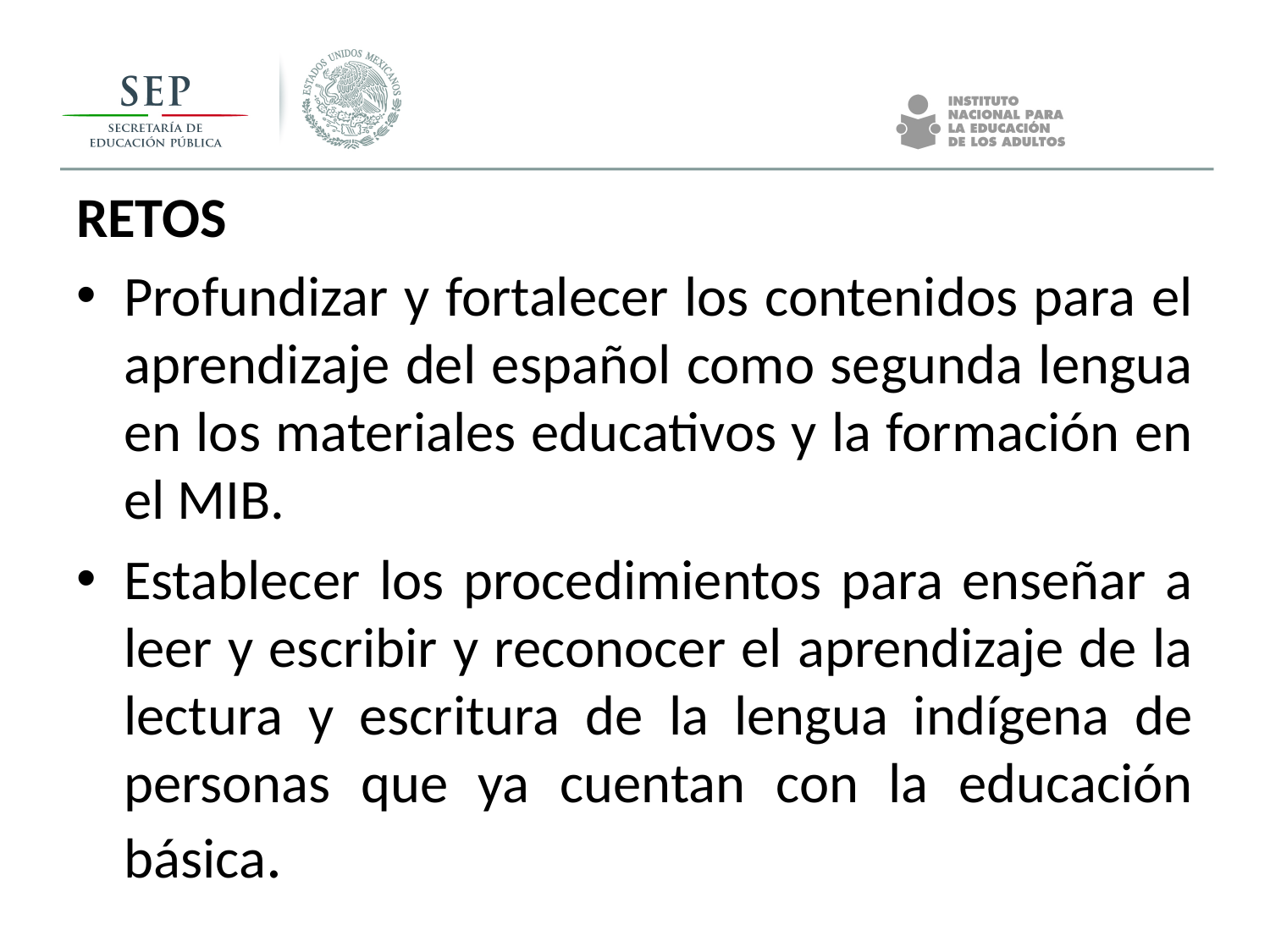

RETOS
Profundizar y fortalecer los contenidos para el aprendizaje del español como segunda lengua en los materiales educativos y la formación en el MIB.
Establecer los procedimientos para enseñar a leer y escribir y reconocer el aprendizaje de la lectura y escritura de la lengua indígena de personas que ya cuentan con la educación básica.